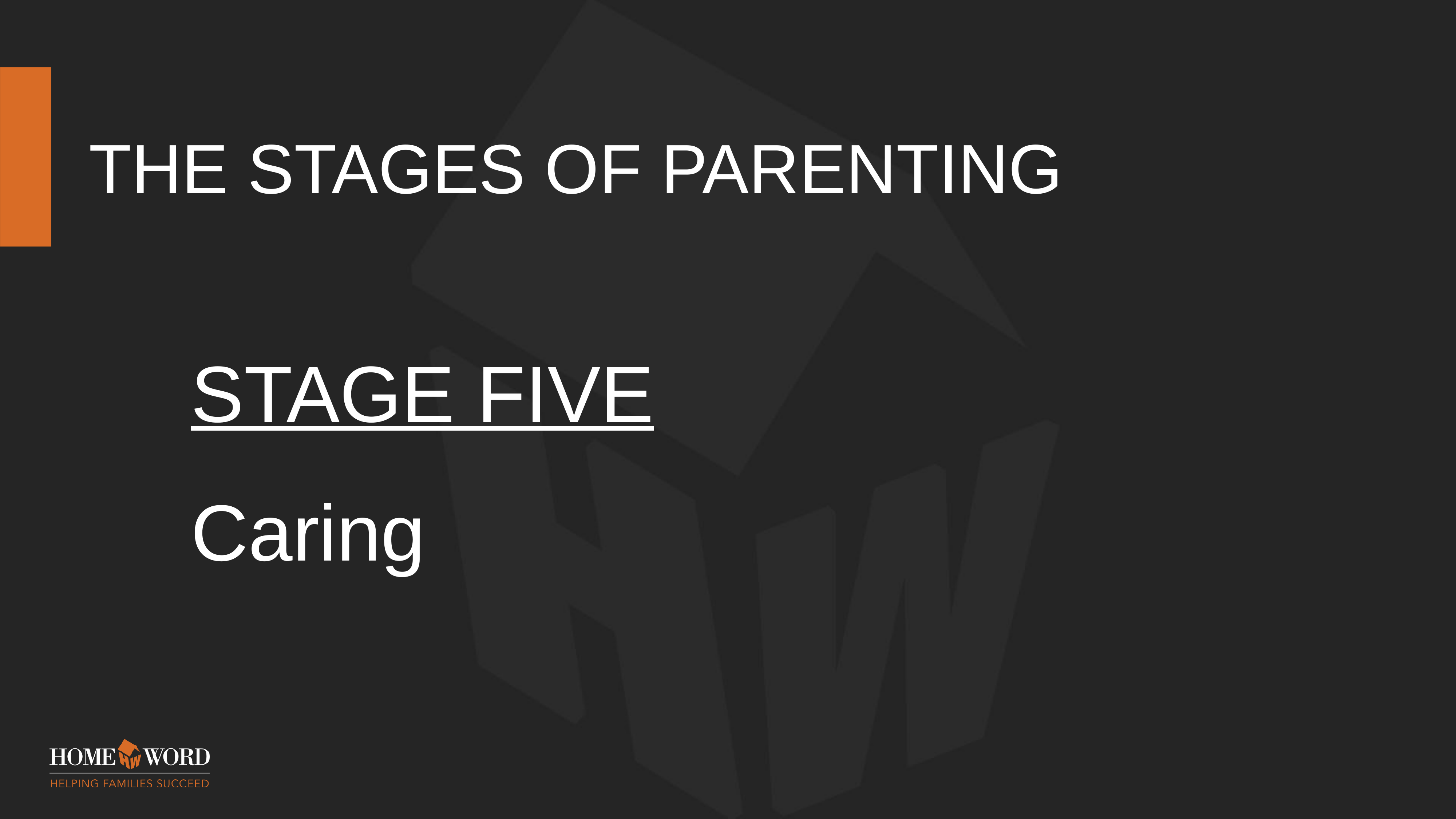

# THE STAGES OF PARENTING
STAGE FIVE
Caring